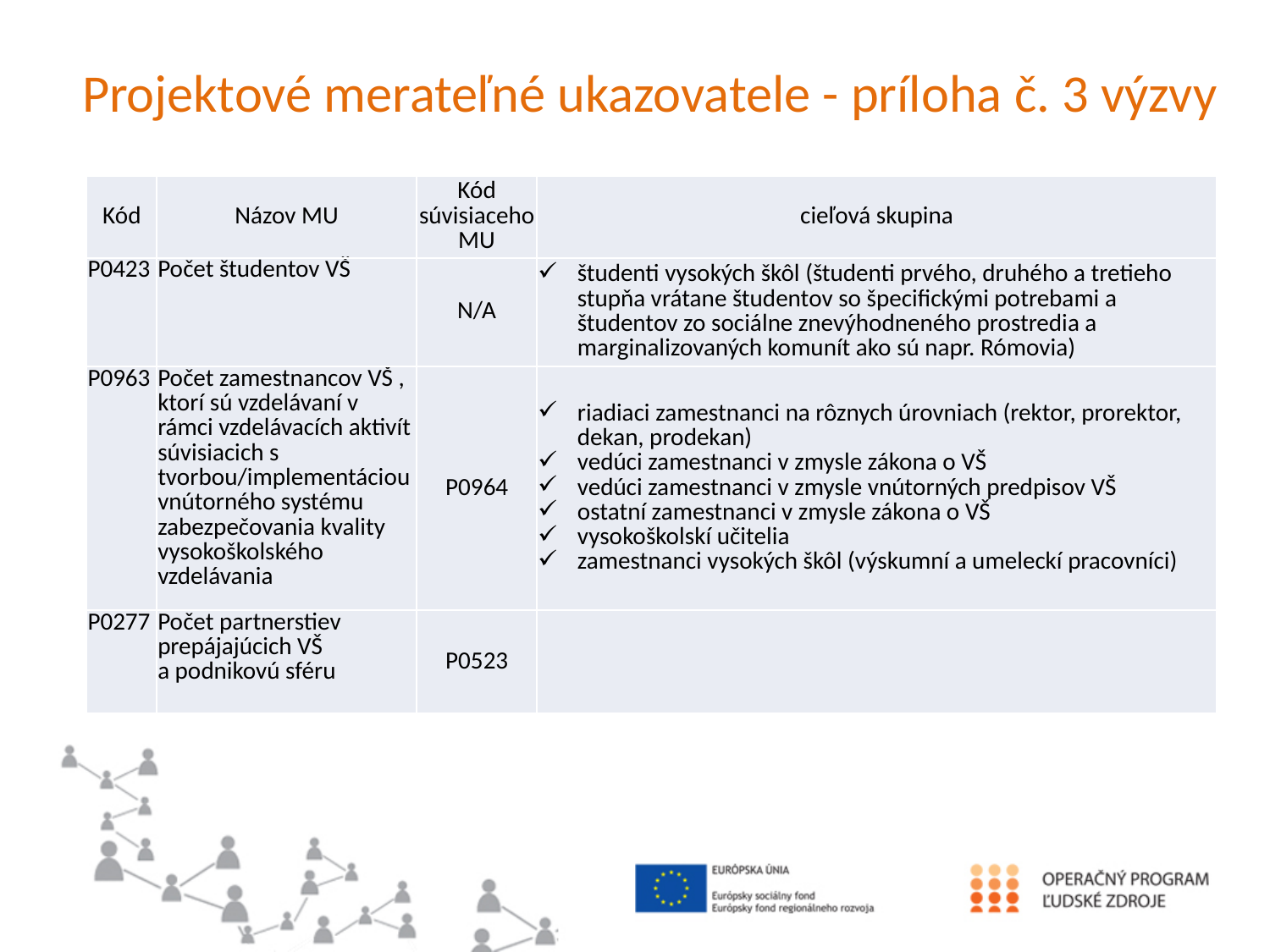

# Projektové merateľné ukazovatele - príloha č. 3 výzvy

| Kód | Názov MU | Kód súvisiaceho MU | cieľová skupina |
| --- | --- | --- | --- |
| P0423 | Počet študentov VŠ | N/A | študenti vysokých škôl (študenti prvého, druhého a tretieho stupňa vrátane študentov so špecifickými potrebami a študentov zo sociálne znevýhodneného prostredia a marginalizovaných komunít ako sú napr. Rómovia) |
| P0963 | Počet zamestnancov VŠ , ktorí sú vzdelávaní v rámci vzdelávacích aktivít súvisiacich s tvorbou/implementáciou vnútorného systému zabezpečovania kvality vysokoškolského vzdelávania | P0964 | riadiaci zamestnanci na rôznych úrovniach (rektor, prorektor, dekan, prodekan) vedúci zamestnanci v zmysle zákona o VŠ vedúci zamestnanci v zmysle vnútorných predpisov VŠ ostatní zamestnanci v zmysle zákona o VŠ vysokoškolskí učitelia zamestnanci vysokých škôl (výskumní a umeleckí pracovníci) |
| P0277 | Počet partnerstiev prepájajúcich VŠ a podnikovú sféru | P0523 |  |